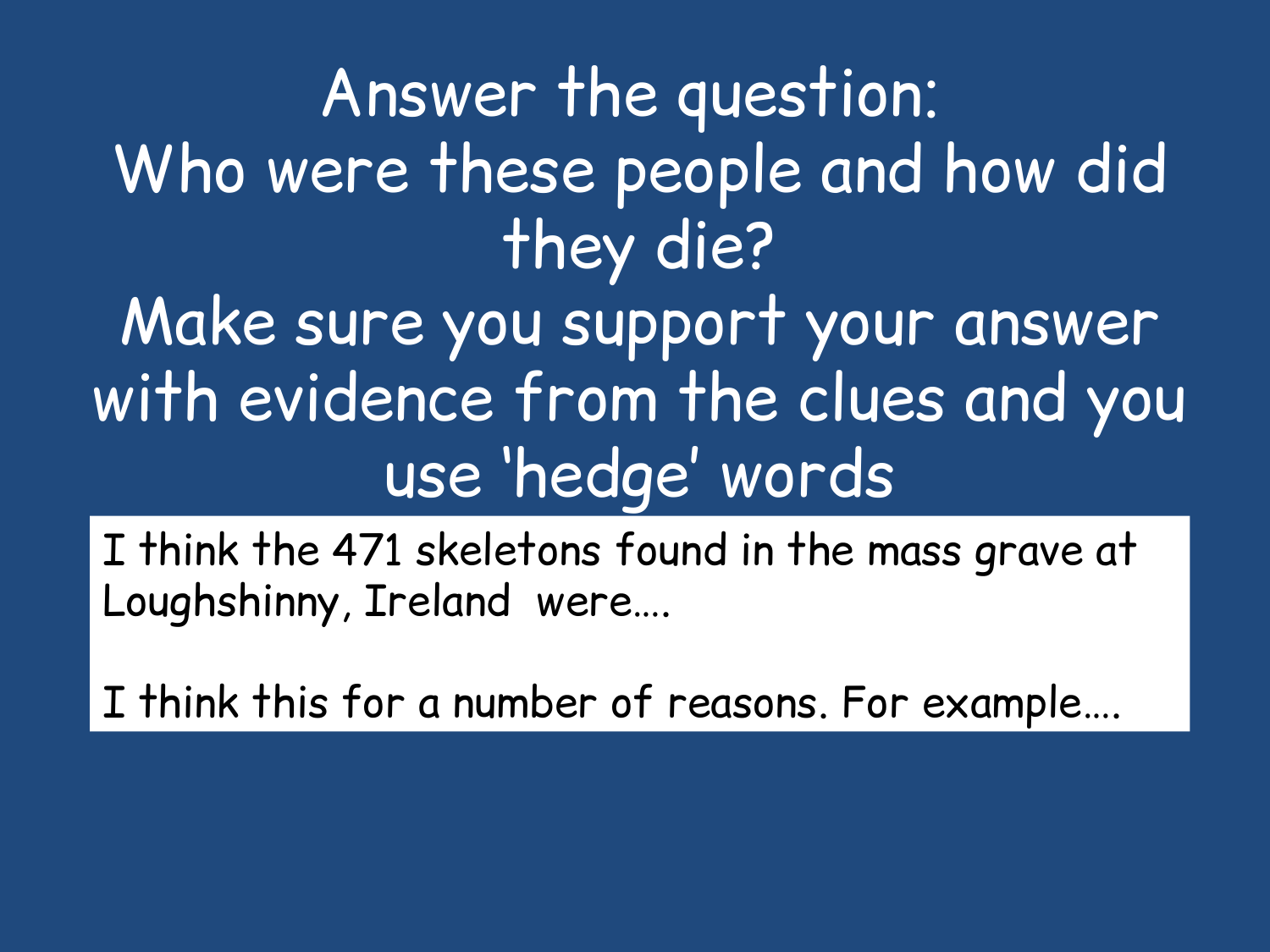

Answer the question:
Who were these people and how did they die?
Make sure you support your answer with evidence from the clues and you use ‘hedge’ words
I think the 471 skeletons found in the mass grave at Loughshinny, Ireland  were….

I think this for a number of reasons. For example….